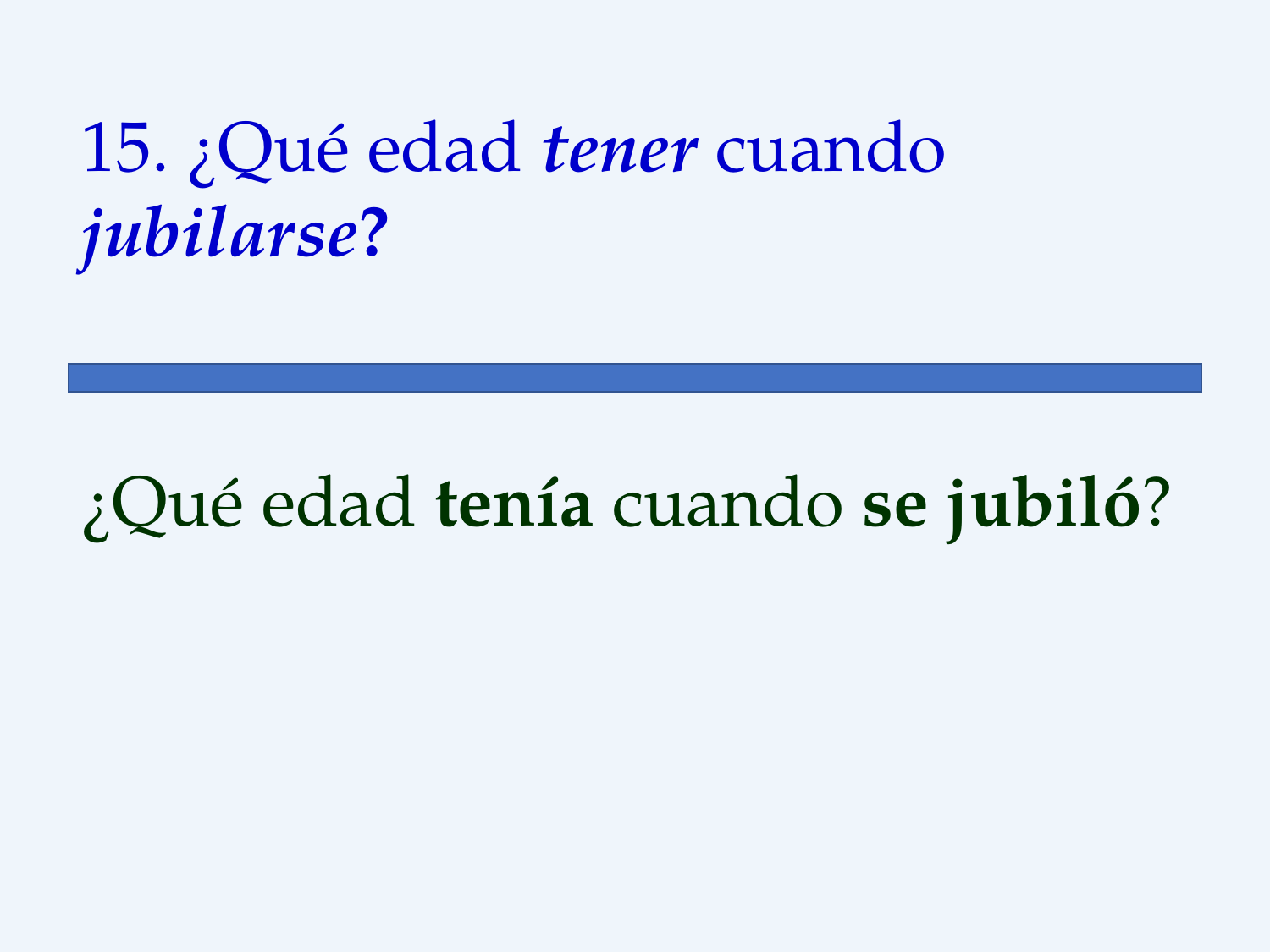

15. ¿Qué edad tener cuando jubilarse?

¿Qué edad tenía cuando se jubiló?